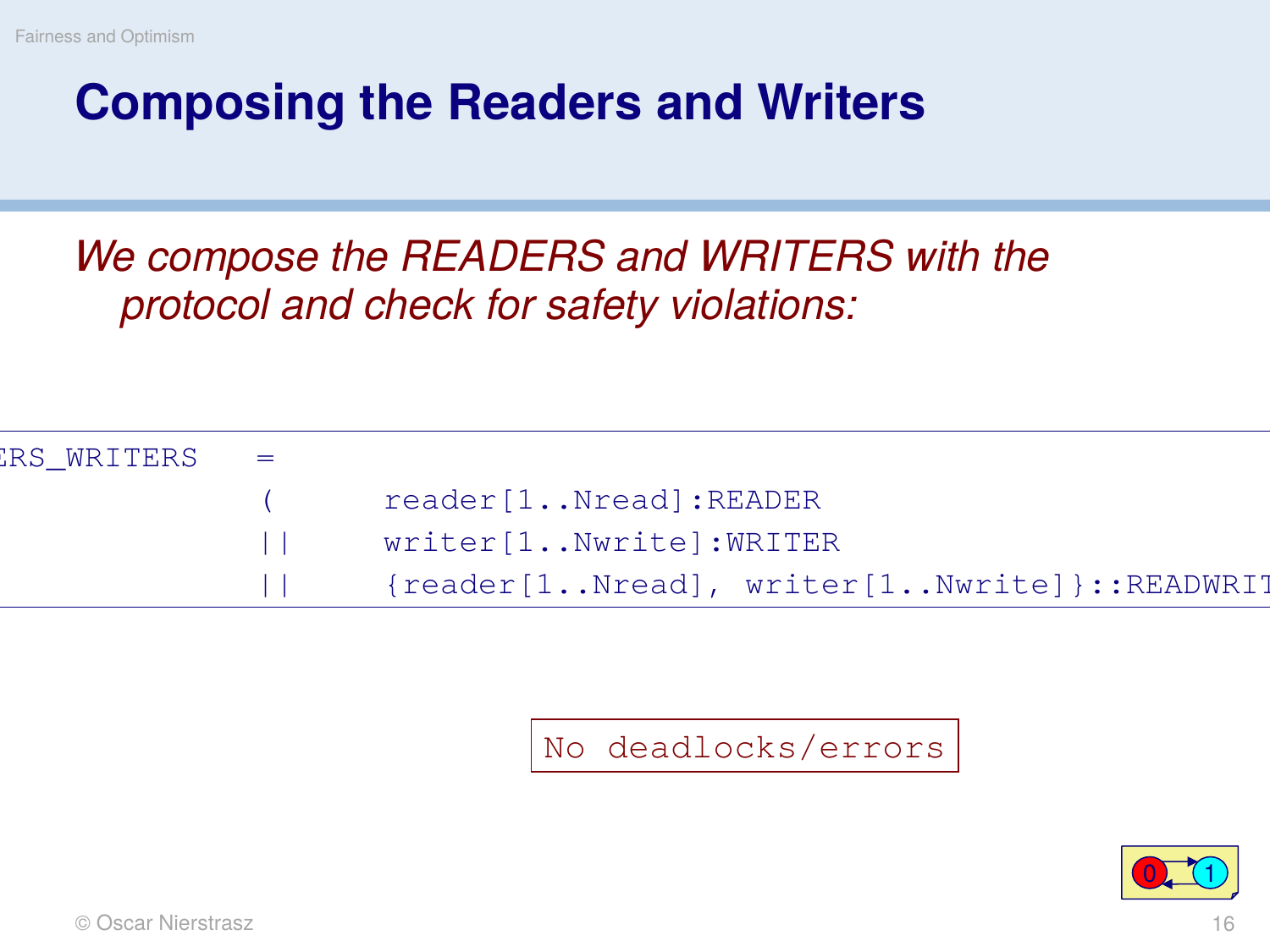

Fairness and Optimism
# Composing the Readers and Writers
We compose the READERS and WRITERS with the protocol and check for safety violations:
||READERS_WRITERS	=
 			( 	reader[1..Nread]:READER
			||	writer[1..Nwrite]:WRITER
			||	{reader[1..Nread], writer[1..Nwrite]}::READWRITELOCK).
No deadlocks/errors

0
1
© Oscar Nierstrasz
16